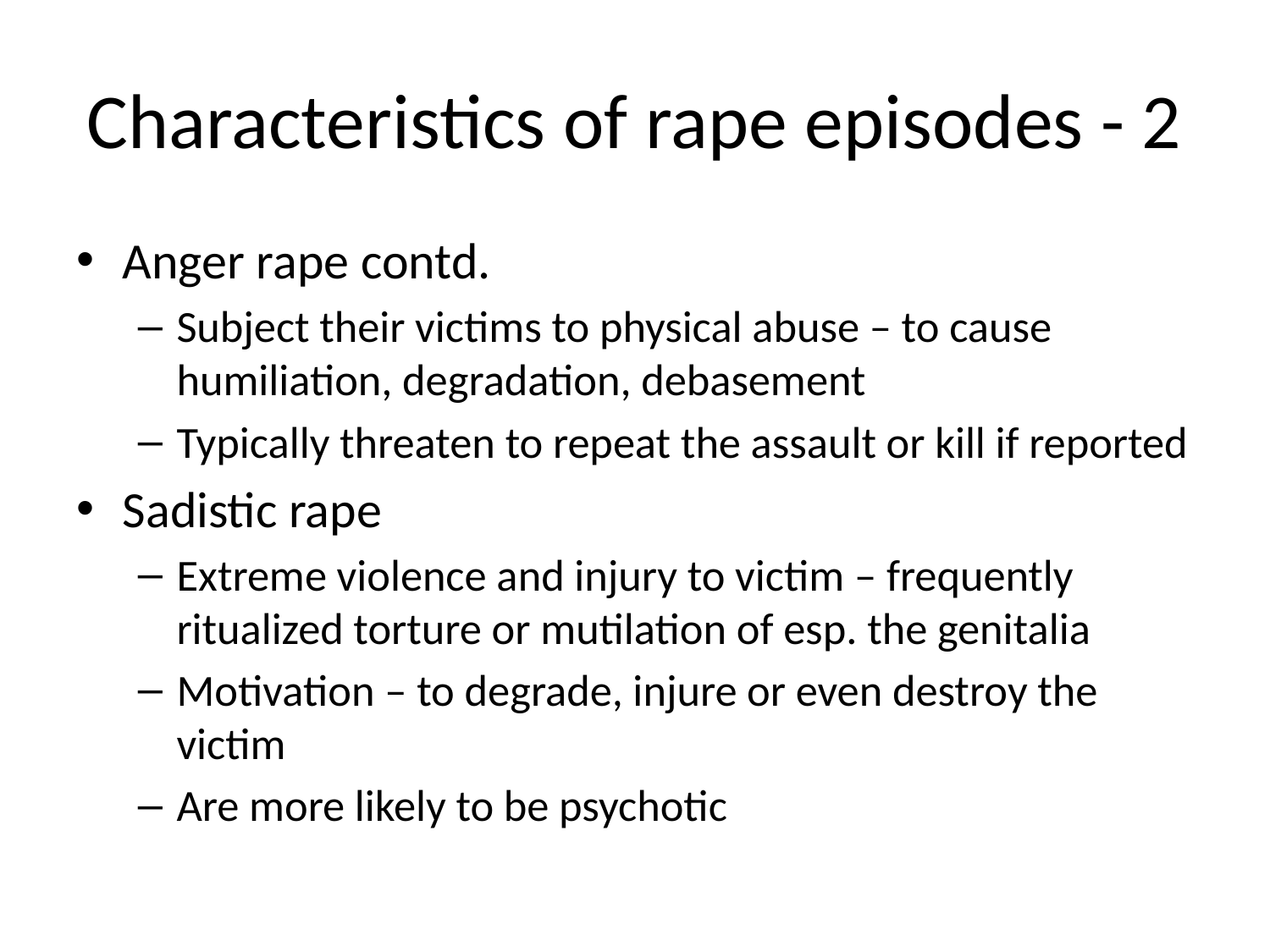

# Characteristics of rape episodes - 2
Anger rape contd.
Subject their victims to physical abuse – to cause humiliation, degradation, debasement
Typically threaten to repeat the assault or kill if reported
Sadistic rape
Extreme violence and injury to victim – frequently ritualized torture or mutilation of esp. the genitalia
Motivation – to degrade, injure or even destroy the victim
Are more likely to be psychotic